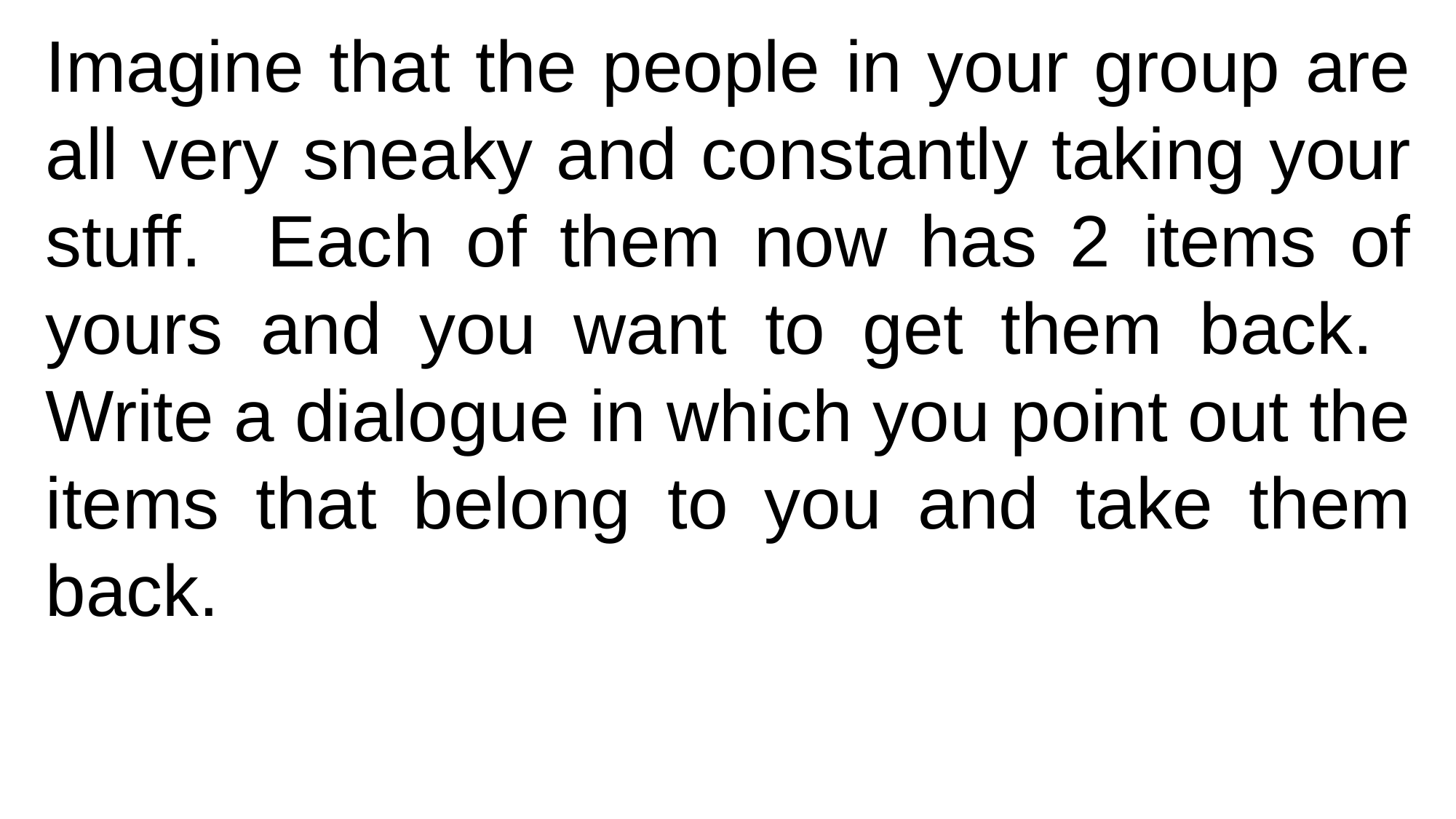

Imagine that the people in your group are all very sneaky and constantly taking your stuff.  Each of them now has 2 items of yours and you want to get them back.  Write a dialogue in which you point out the items that belong to you and take them back.

Modèle:  	Excuse-moi, mais ça c’est mon stylo!
		Excuse-moi, mais ce sont mes papiers!